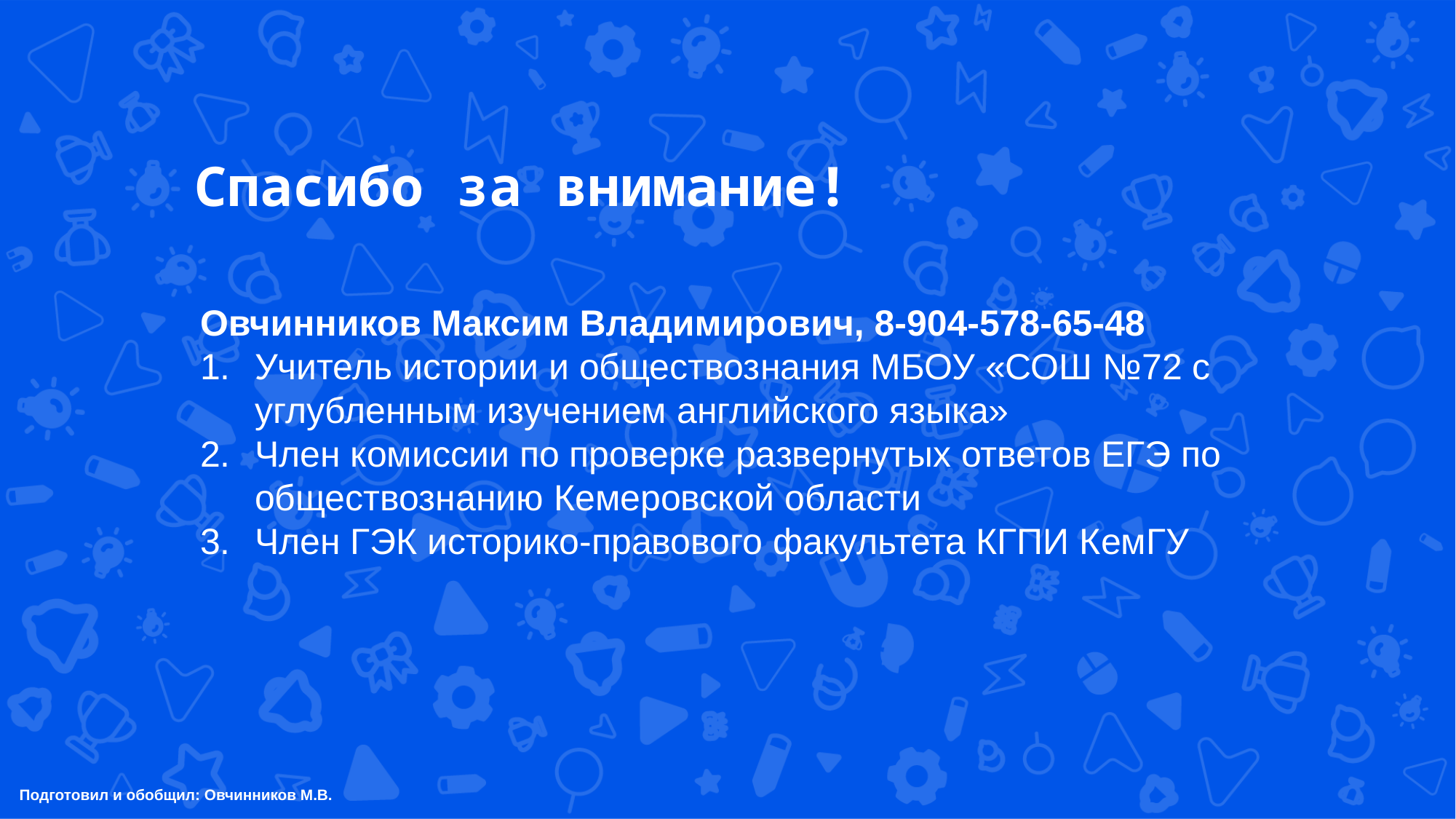

Спасибо за внимание!
Овчинников Максим Владимирович, 8-904-578-65-48
Учитель истории и обществознания МБОУ «СОШ №72 с углубленным изучением английского языка»
Член комиссии по проверке развернутых ответов ЕГЭ по обществознанию Кемеровской области
Член ГЭК историко-правового факультета КГПИ КемГУ
Подготовил и обобщил: Овчинников М.В.